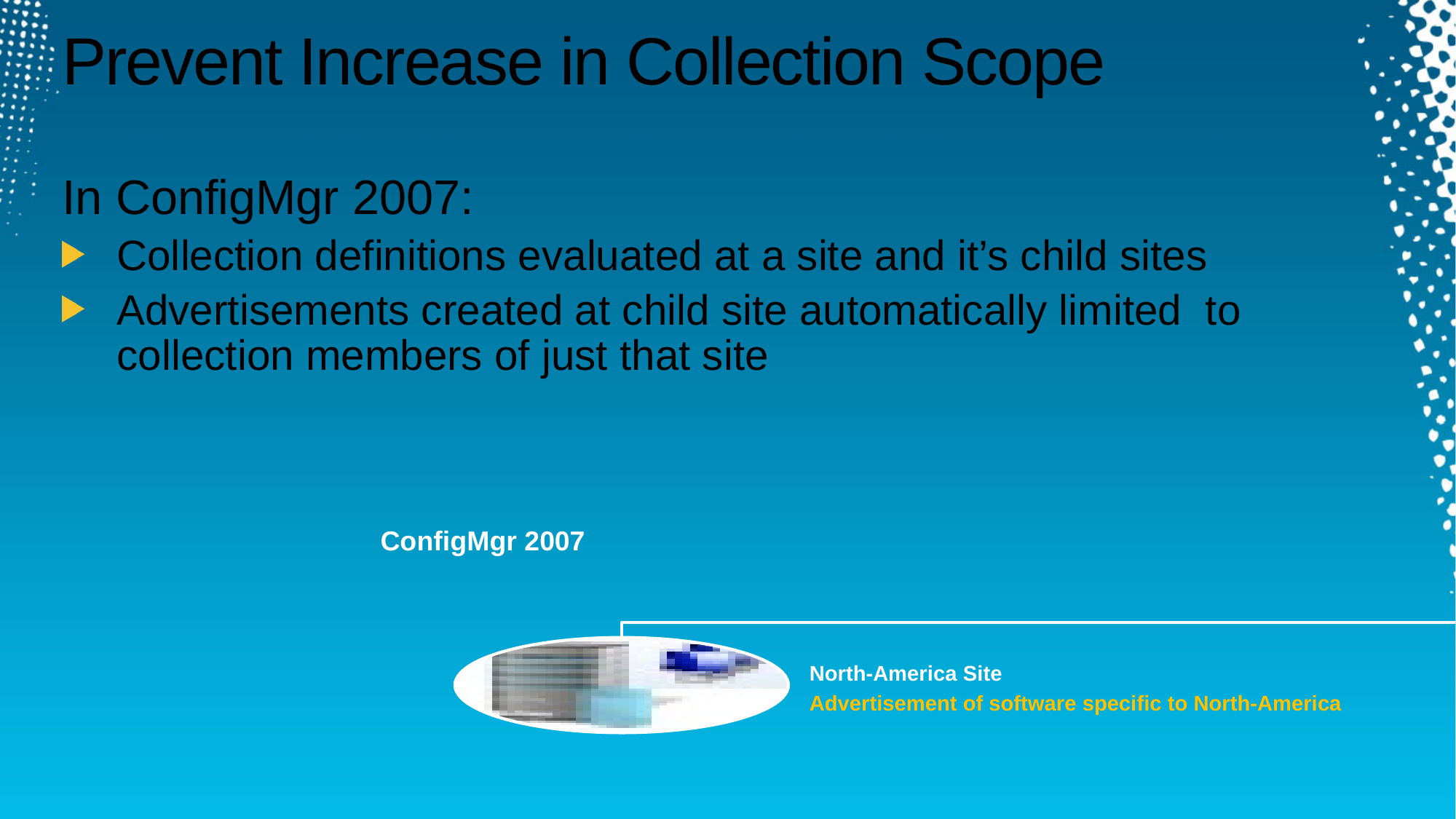

# Prevent Increase in Collection Scope
In ConfigMgr 2007:
Collection definitions evaluated at a site and it’s child sites
Advertisements created at child site automatically limited  to collection members of just that site

 Central Site
 Collection Win7 Clients
North-America Site
Advertisement of software specific to North-America
Shanghai Site
Advertisement of software specific to Shanghai
ConfigMgr 2007